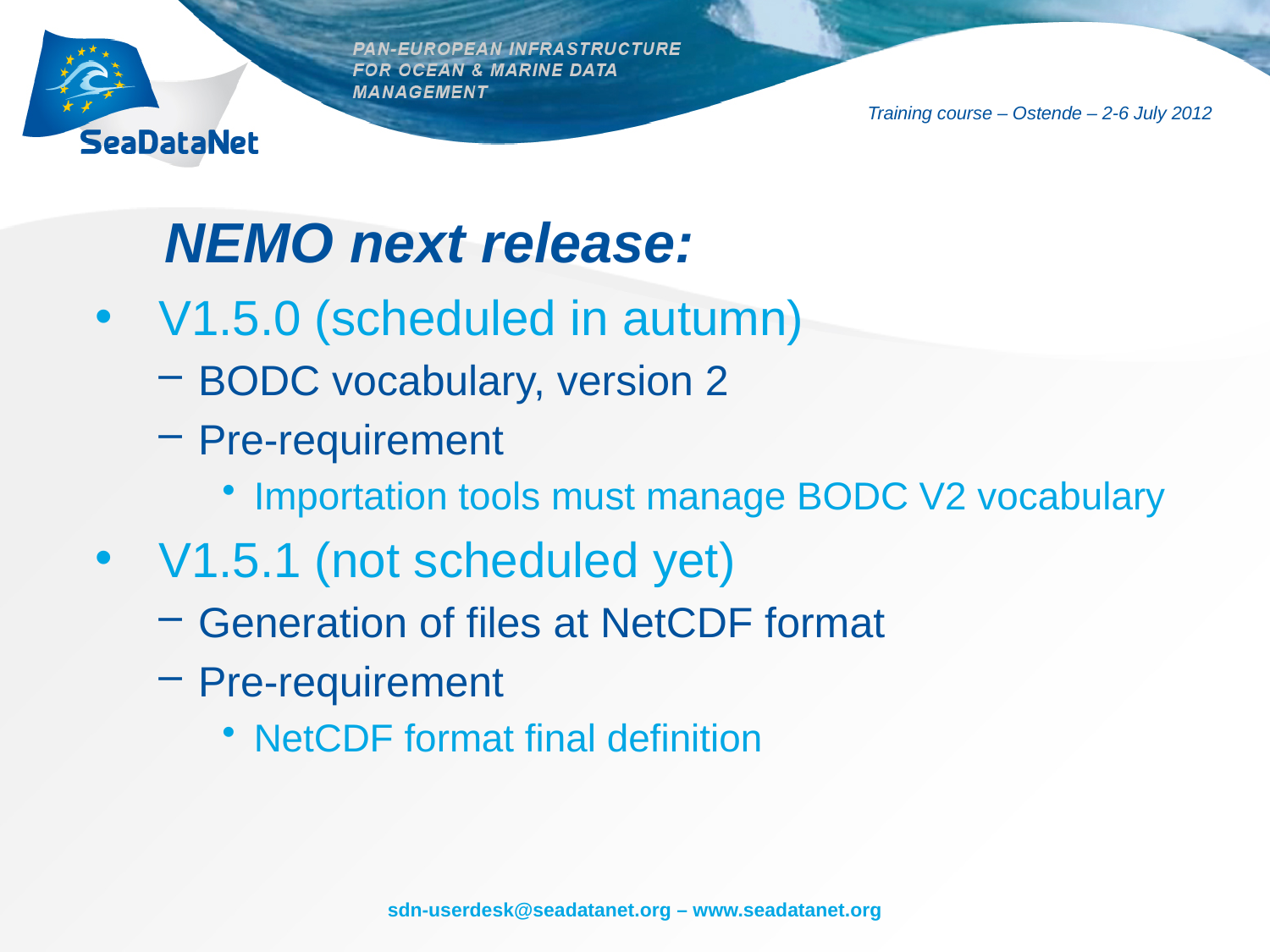

# NEMO next release:
V1.5.0 (scheduled in autumn)
BODC vocabulary, version 2
Pre-requirement
Importation tools must manage BODC V2 vocabulary
V1.5.1 (not scheduled yet)
Generation of files at NetCDF format
Pre-requirement
NetCDF format final definition